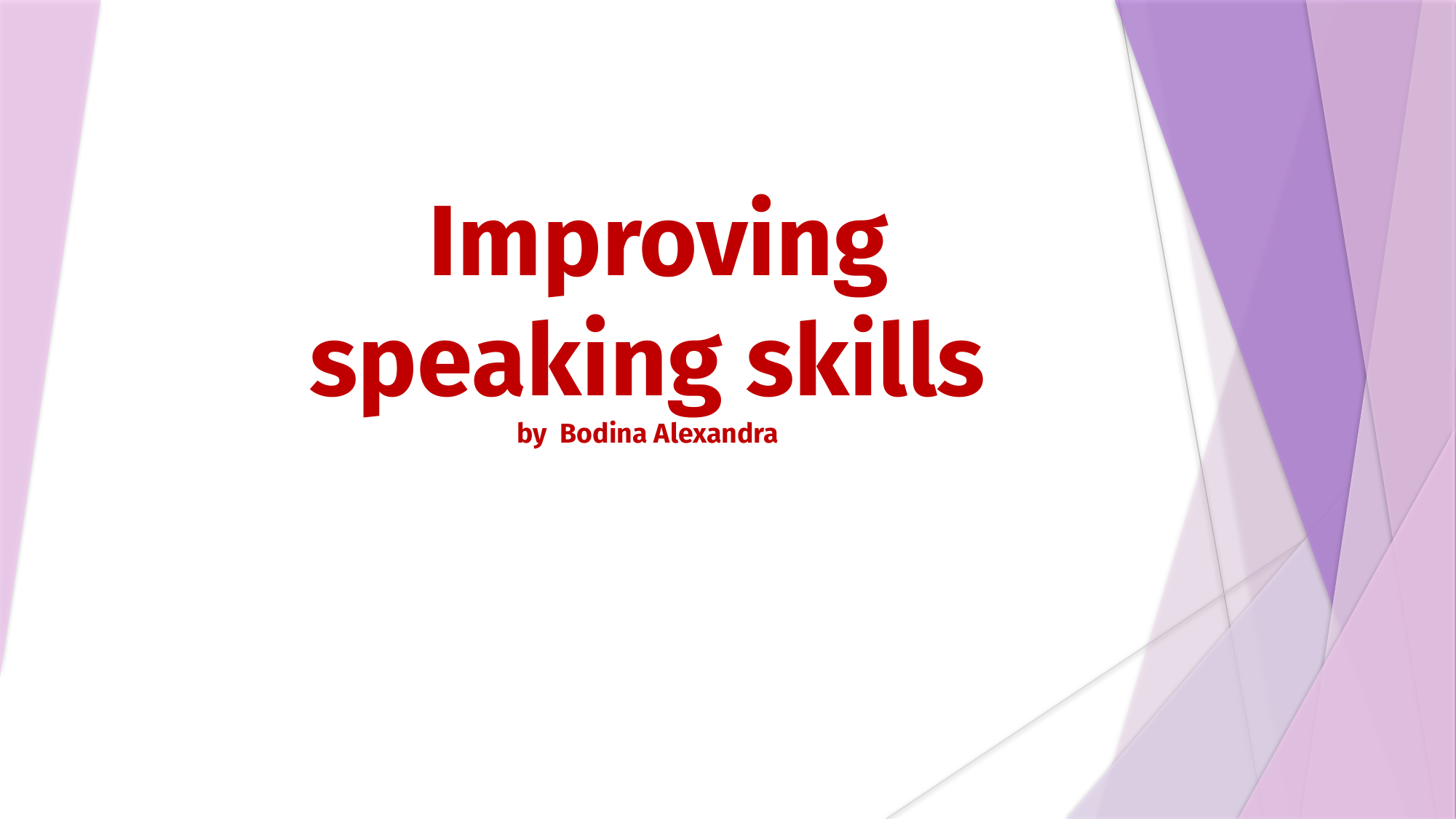

# Improving speaking skills by  Bodina Alexandra